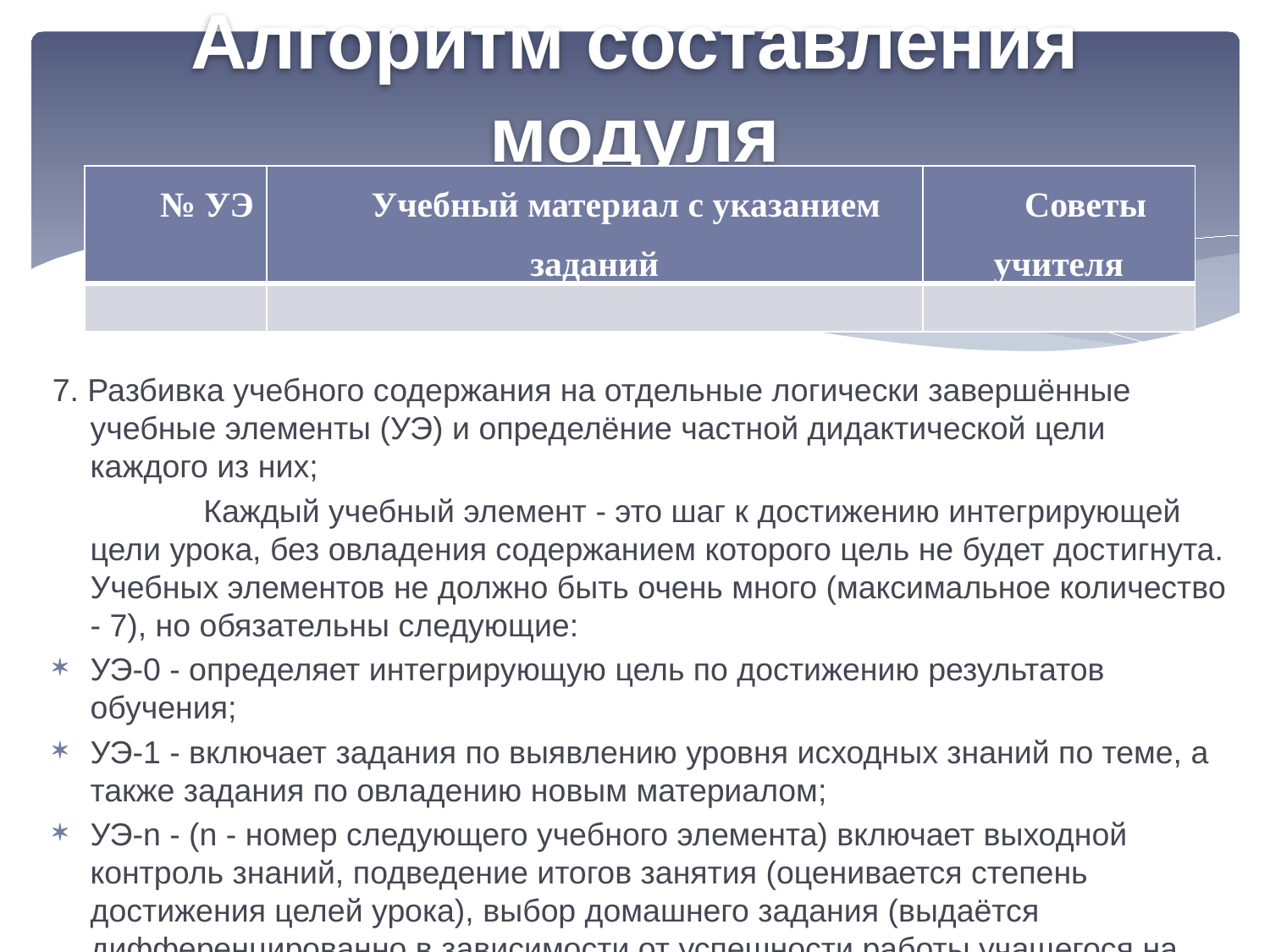

# Алгоритм составления модуля
| № УЭ | Учебный материал с указанием заданий | Советы учителя |
| --- | --- | --- |
|  |  |  |

7. Разбивка учебного содержания на отдельные логически завершённые учебные элементы (УЭ) и определёние частной дидактической цели каждого из них;
                 Каждый учебный элемент - это шаг к достижению интегрирующей цели урока, без овладения содержанием которого цель не будет достигнута. Учебных элементов не должно быть очень много (максимальное количество - 7), но обязательны следующие:
УЭ-0 - определяет интегрирующую цель по достижению результатов обучения;
УЭ-1 - включает задания по выявлению уровня исходных знаний по теме, а также задания по овладению новым материалом;
УЭ-n - (n - номер следующего учебного элемента) включает выходной контроль знаний, подведение итогов занятия (оценивается степень достижения целей урока), выбор домашнего задания (выдаётся дифференцированно в зависимости от успешности работы учащегося на уроке), рефлексию (оценку себя, своей работы с учётом оценки окружающих).